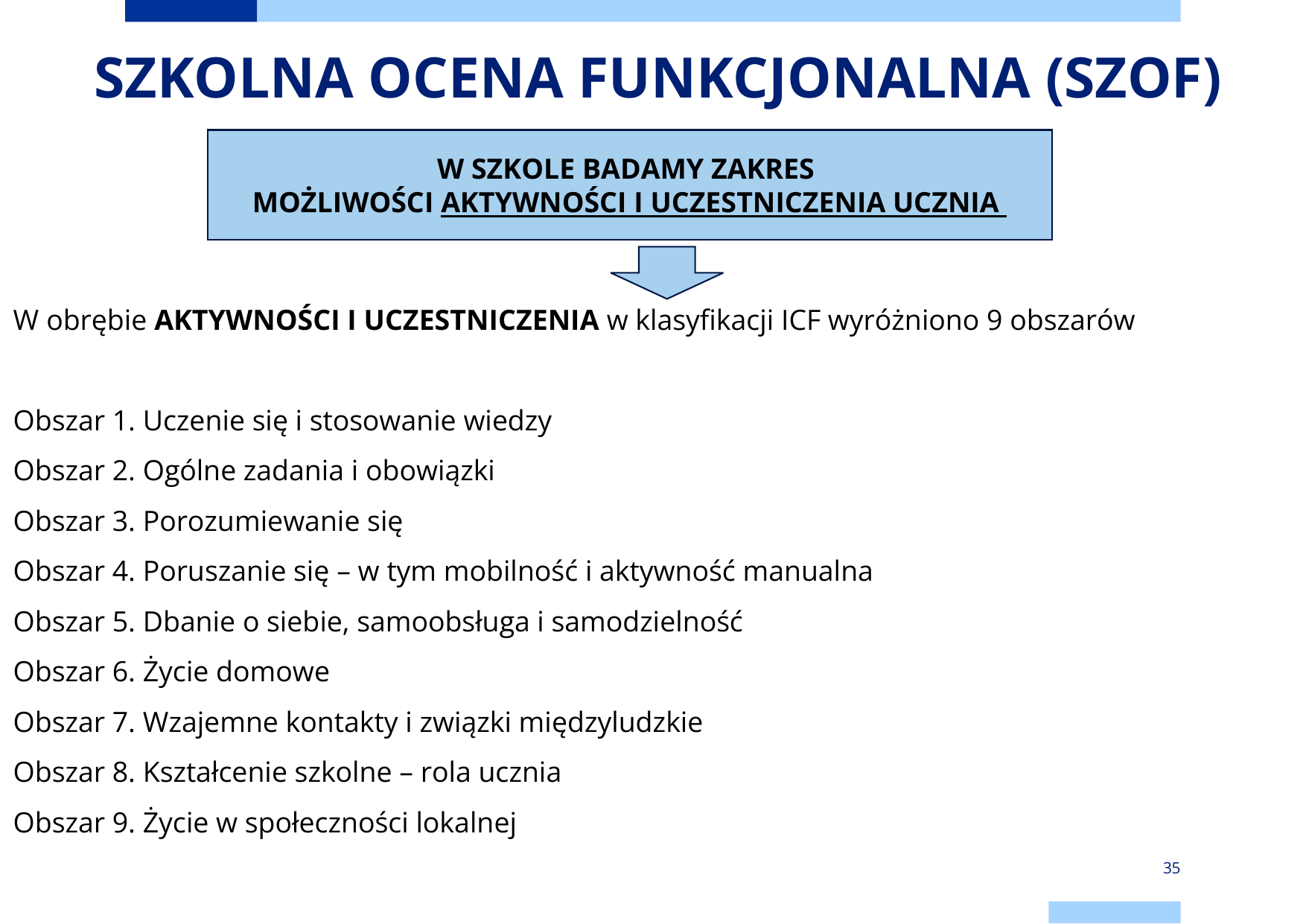

# SZKOLNA OCENA FUNKCJONALNA (SZOF)

W obrębie AKTYWNOŚCI I UCZESTNICZENIA w klasyfikacji ICF wyróżniono 9 obszarów

Obszar 1. Uczenie się i stosowanie wiedzy
Obszar 2. Ogólne zadania i obowiązki
Obszar 3. Porozumiewanie się
Obszar 4. Poruszanie się – w tym mobilność i aktywność manualna
Obszar 5. Dbanie o siebie, samoobsługa i samodzielność
Obszar 6. Życie domowe
Obszar 7. Wzajemne kontakty i związki międzyludzkie
Obszar 8. Kształcenie szkolne – rola ucznia
Obszar 9. Życie w społeczności lokalnej

W SZKOLE BADAMY ZAKRES
MOŻLIWOŚCI AKTYWNOŚCI I UCZESTNICZENIA UCZNIA

35